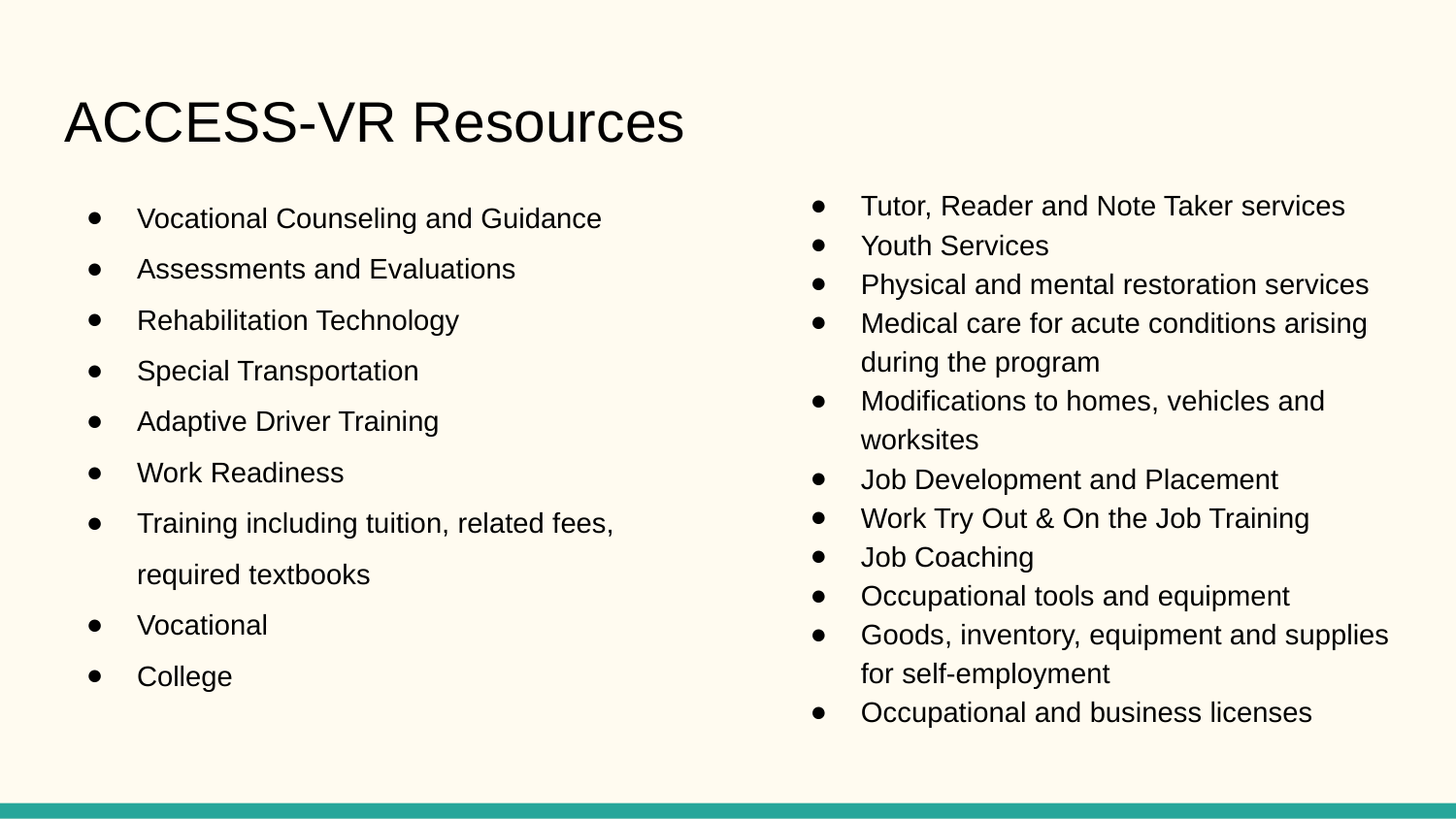

# ACCESS-VR Resources
Vocational Counseling and Guidance
Assessments and Evaluations
Rehabilitation Technology
Special Transportation
Adaptive Driver Training
Work Readiness
Training including tuition, related fees, required textbooks
Vocational
College

Tutor, Reader and Note Taker services
Youth Services
Physical and mental restoration services
Medical care for acute conditions arising during the program
Modifications to homes, vehicles and worksites
Job Development and Placement
Work Try Out & On the Job Training
Job Coaching
Occupational tools and equipment
Goods, inventory, equipment and supplies for self-employment
Occupational and business licenses